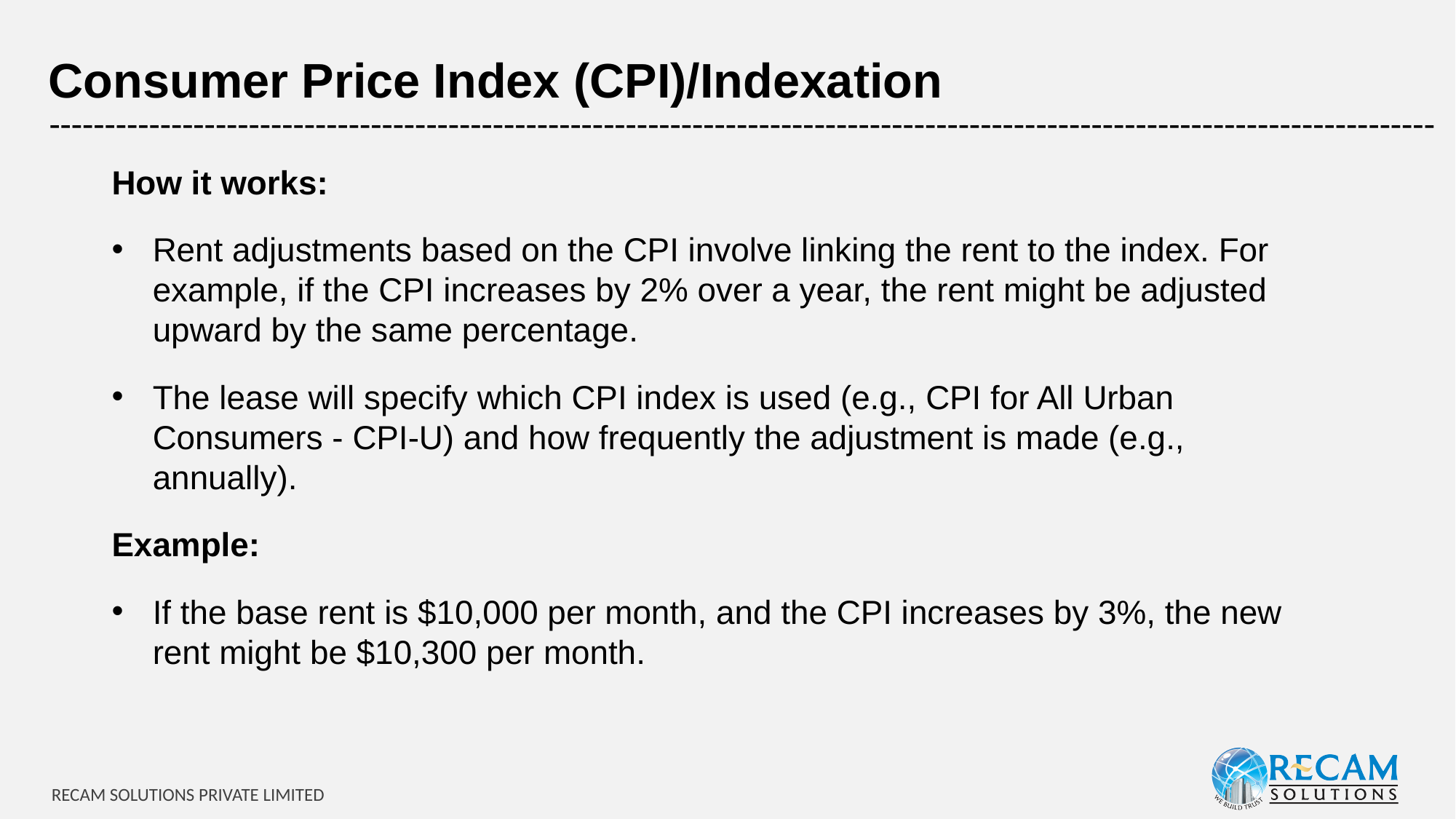

Consumer Price Index (CPI)/Indexation
-----------------------------------------------------------------------------------------------------------------------------
How it works:
Rent adjustments based on the CPI involve linking the rent to the index. For example, if the CPI increases by 2% over a year, the rent might be adjusted upward by the same percentage.
The lease will specify which CPI index is used (e.g., CPI for All Urban Consumers - CPI-U) and how frequently the adjustment is made (e.g., annually).
Example:
If the base rent is $10,000 per month, and the CPI increases by 3%, the new rent might be $10,300 per month.
RECAM SOLUTIONS PRIVATE LIMITED